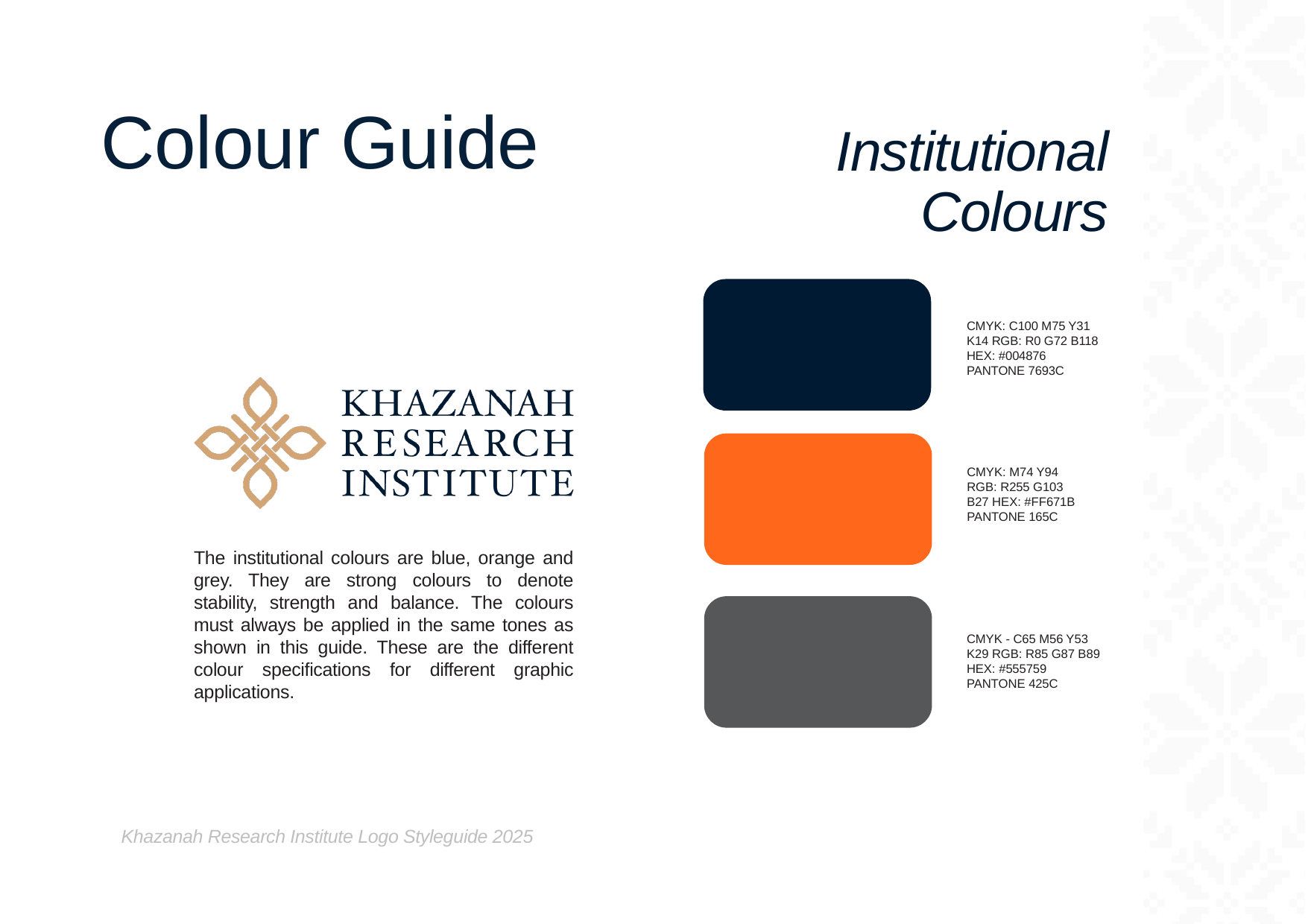

# Colour Guide
Institutional Colours

CMYK: C100 M75 Y31 K14 RGB: R0 G72 B118
HEX: #004876
PANTONE 7693C

CMYK: M74 Y94 RGB: R255 G103 B27 HEX: #FF671B PANTONE 165C
The institutional colours are blue, orange and grey. They are strong colours to denote stability, strength and balance. The colours must always be applied in the same tones as shown in this guide. These are the different colour specifications for different graphic applications.

CMYK - C65 M56 Y53 K29 RGB: R85 G87 B89
HEX: #555759
PANTONE 425C